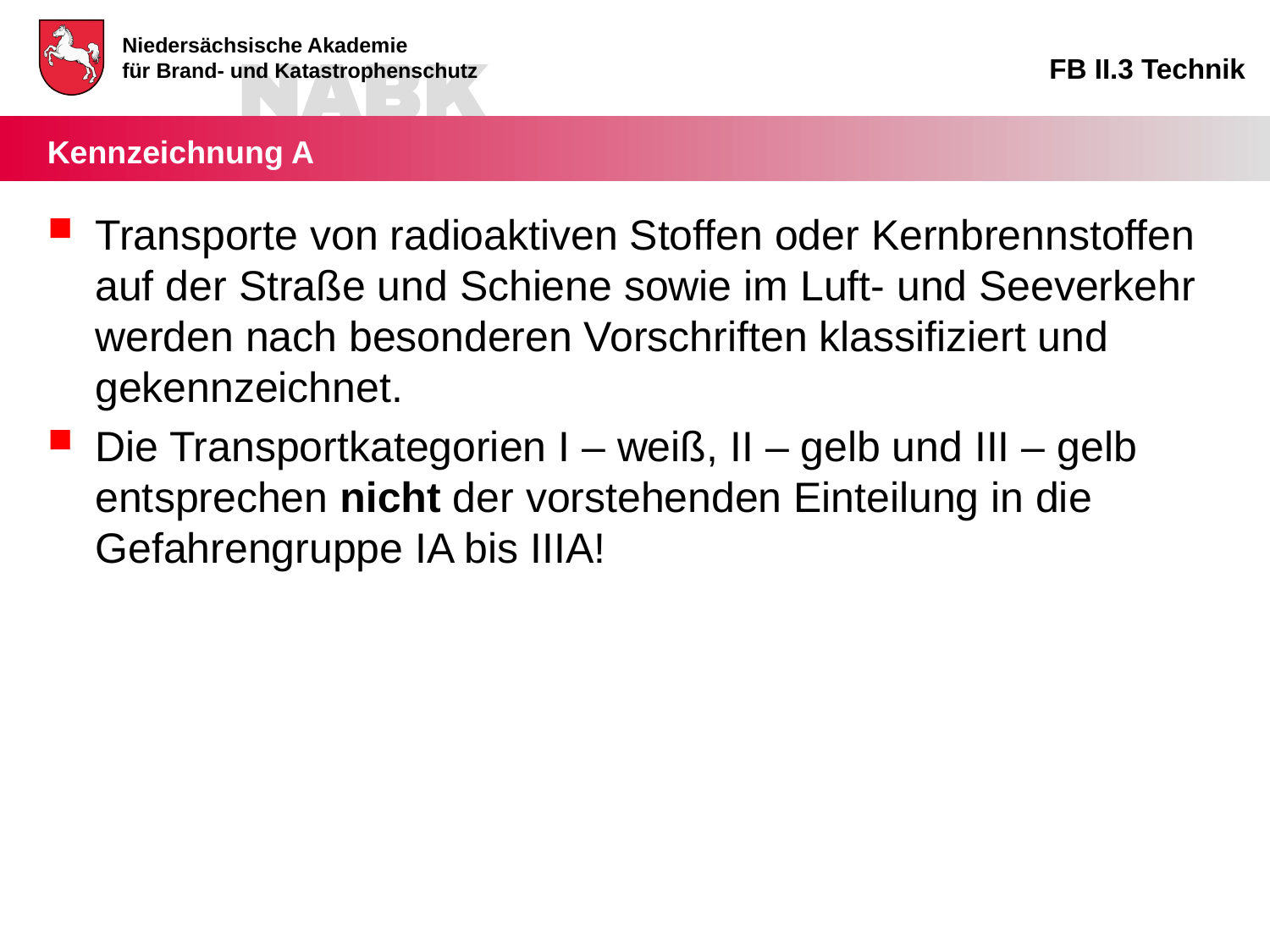

#
Transporte von radioaktiven Stoffen oder Kernbrennstoffen auf der Straße und Schiene sowie im Luft- und Seeverkehr werden nach besonderen Vorschriften klassifiziert und gekennzeichnet.
Die Transportkategorien I – weiß, II – gelb und III – gelb entsprechen nicht der vorstehenden Einteilung in die Gefahrengruppe IA bis IIIA!